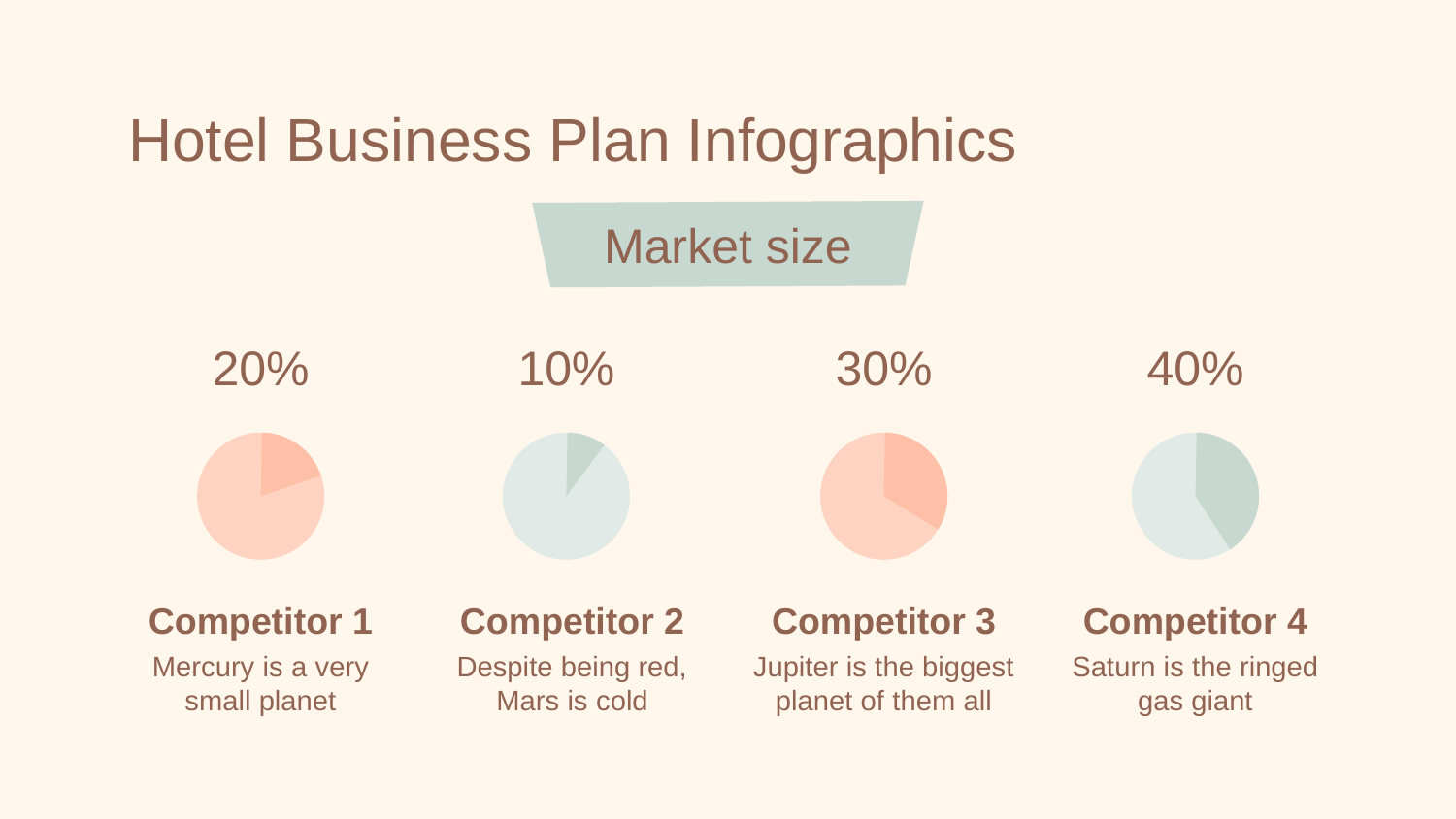

# Hotel Business Plan Infographics

Market size
20%
Competitor 1
Mercury is a very small planet
10%
Competitor 2
Despite being red, Mars is cold
30%
Competitor 3
Jupiter is the biggest planet of them all
40%
Competitor 4
Saturn is the ringed gas giant